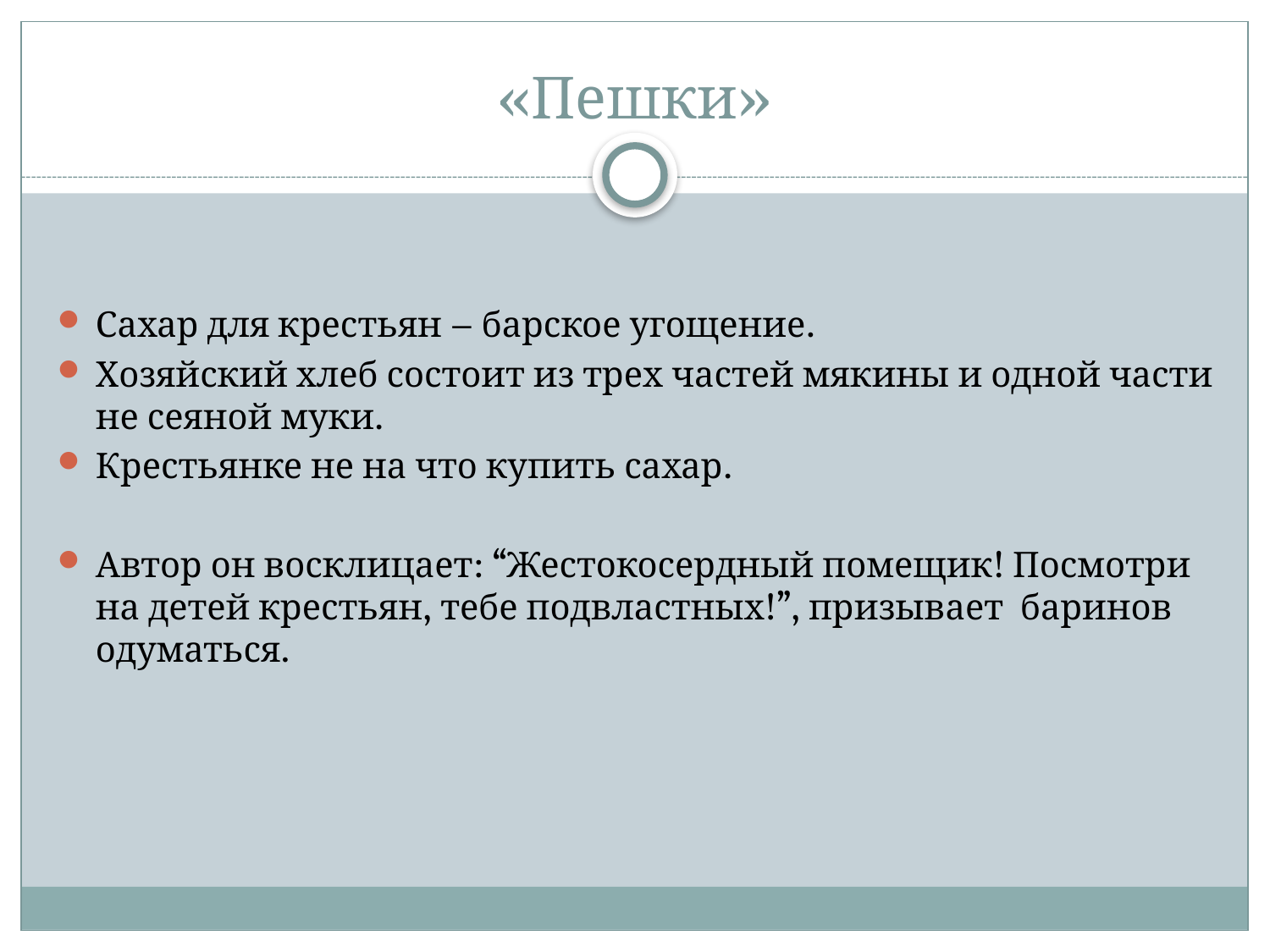

# «Пешки»
Сахар для крестьян – барское угощение.
Хозяйский хлеб состоит из трех частей мякины и одной части не сеяной муки.
Крестьянке не на что купить сахар.

Автор он восклицает: “Жестокосердный помещик! Посмотри на детей крестьян, тебе подвластных!”, призывает  баринов одуматься.